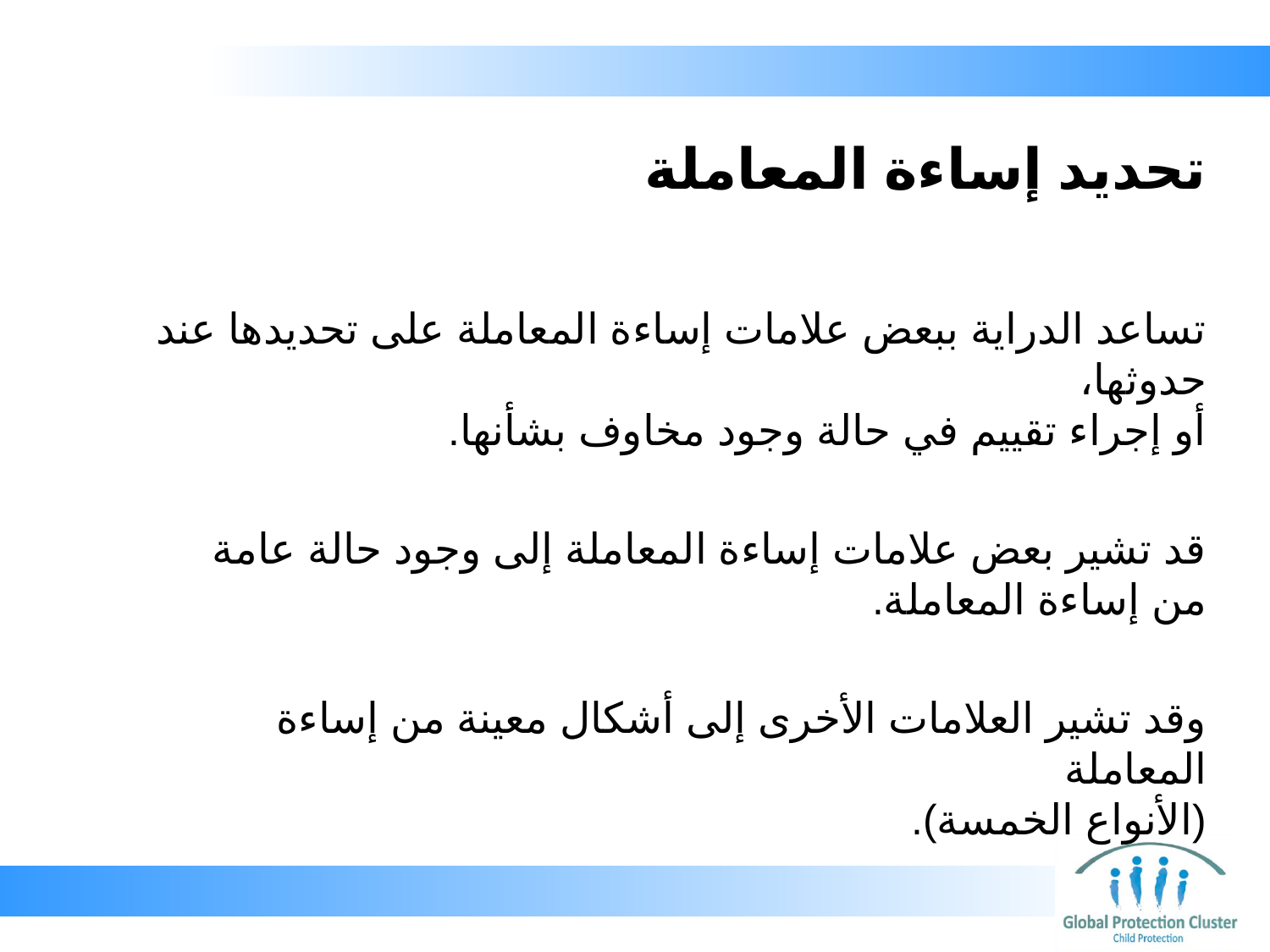

# تحديد إساءة المعاملة

تساعد الدراية ببعض علامات إساءة المعاملة على تحديدها عند حدوثها،
أو إجراء تقييم في حالة وجود مخاوف بشأنها.

قد تشير بعض علامات إساءة المعاملة إلى وجود حالة عامة من إساءة المعاملة.

وقد تشير العلامات الأخرى إلى أشكال معينة من إساءة المعاملة
(الأنواع الخمسة).